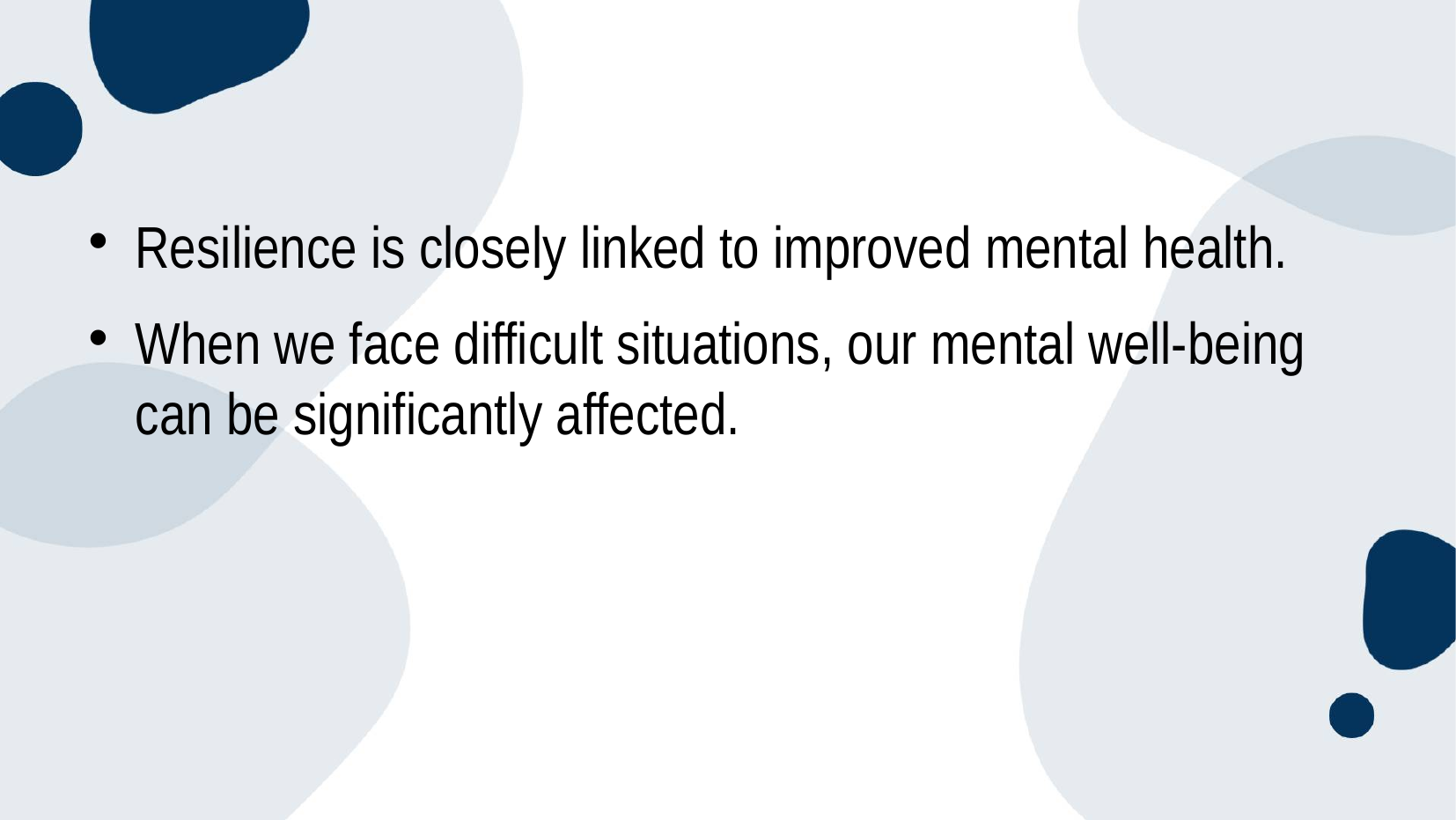

#
Resilience is closely linked to improved mental health.
When we face difficult situations, our mental well-being can be significantly affected.